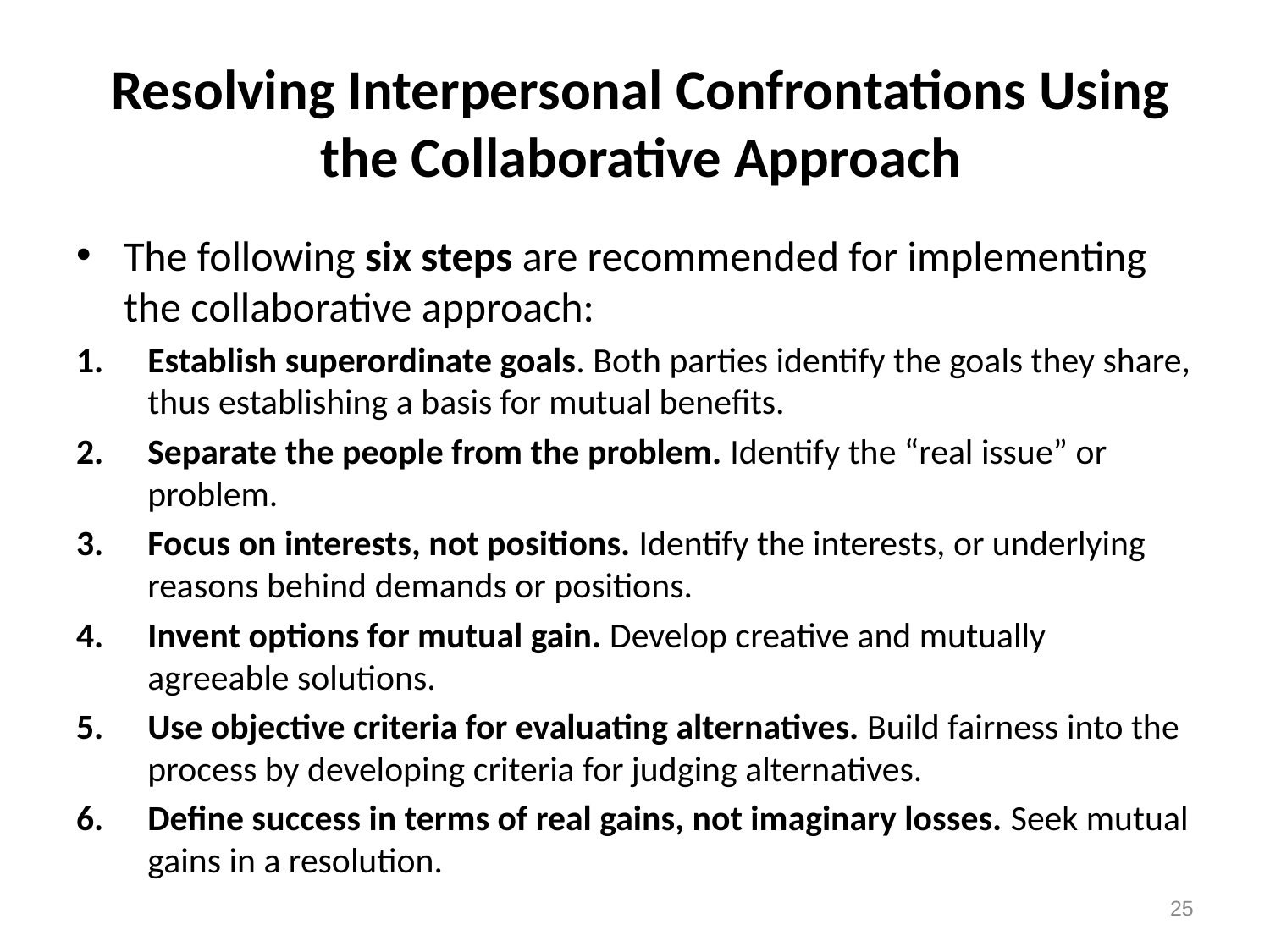

# Resolving Interpersonal Confrontations Using the Collaborative Approach
The following six steps are recommended for implementing the collaborative approach:
Establish superordinate goals. Both parties identify the goals they share, thus establishing a basis for mutual benefits.
Separate the people from the problem. Identify the “real issue” or problem.
Focus on interests, not positions. Identify the interests, or underlying reasons behind demands or positions.
Invent options for mutual gain. Develop creative and mutually agreeable solutions.
Use objective criteria for evaluating alternatives. Build fairness into the process by developing criteria for judging alternatives.
Define success in terms of real gains, not imaginary losses. Seek mutual gains in a resolution.

25